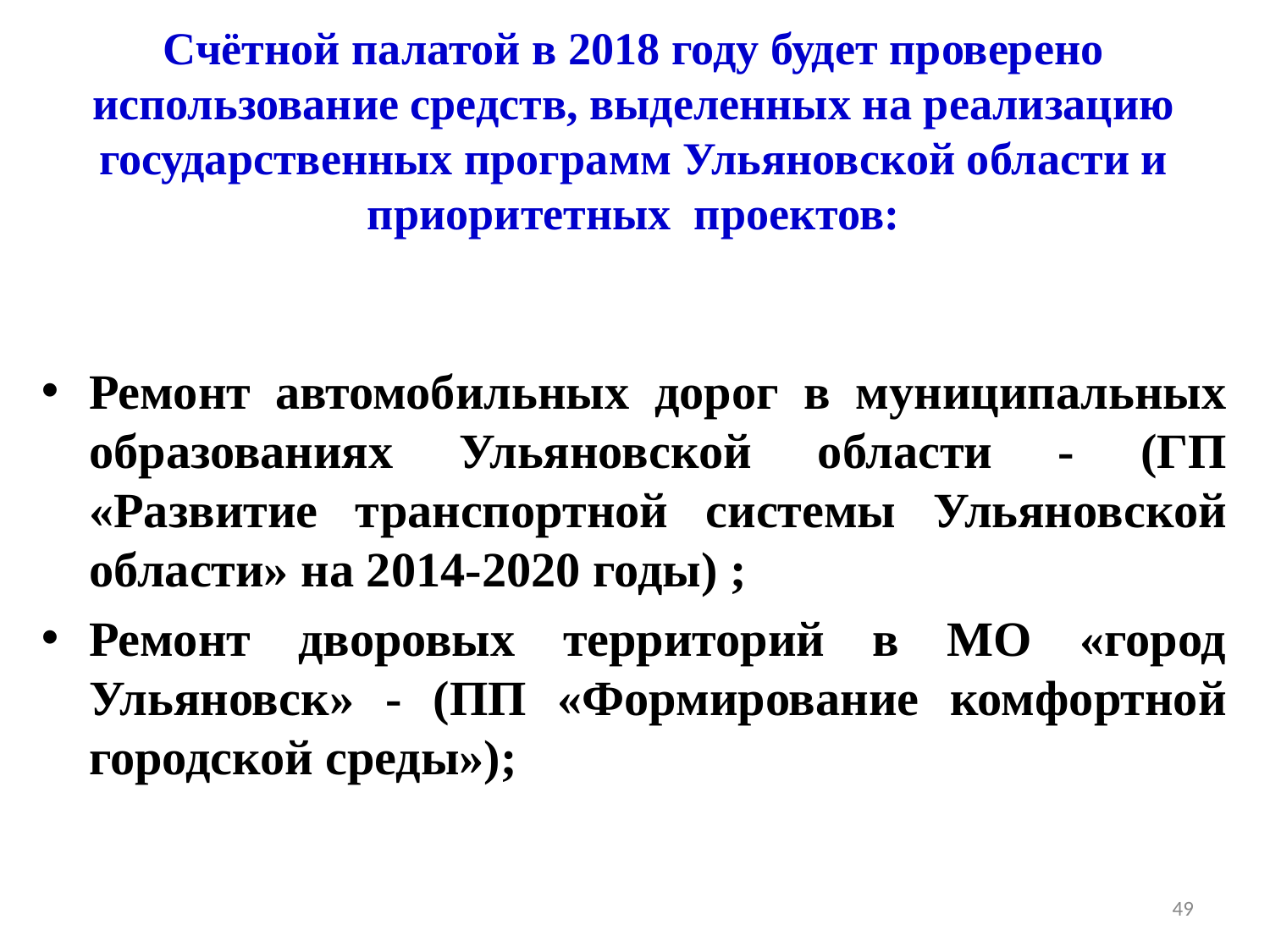

# Счётной палатой в 2018 году будет проверено использование средств, выделенных на реализацию государственных программ Ульяновской области и приоритетных  проектов:
Ремонт автомобильных дорог в муниципальных образованиях Ульяновской области - (ГП «Развитие транспортной системы Ульяновской области» на 2014-2020 годы) ;
Ремонт дворовых территорий в МО «город Ульяновск» - (ПП «Формирование комфортной городской среды»);
49